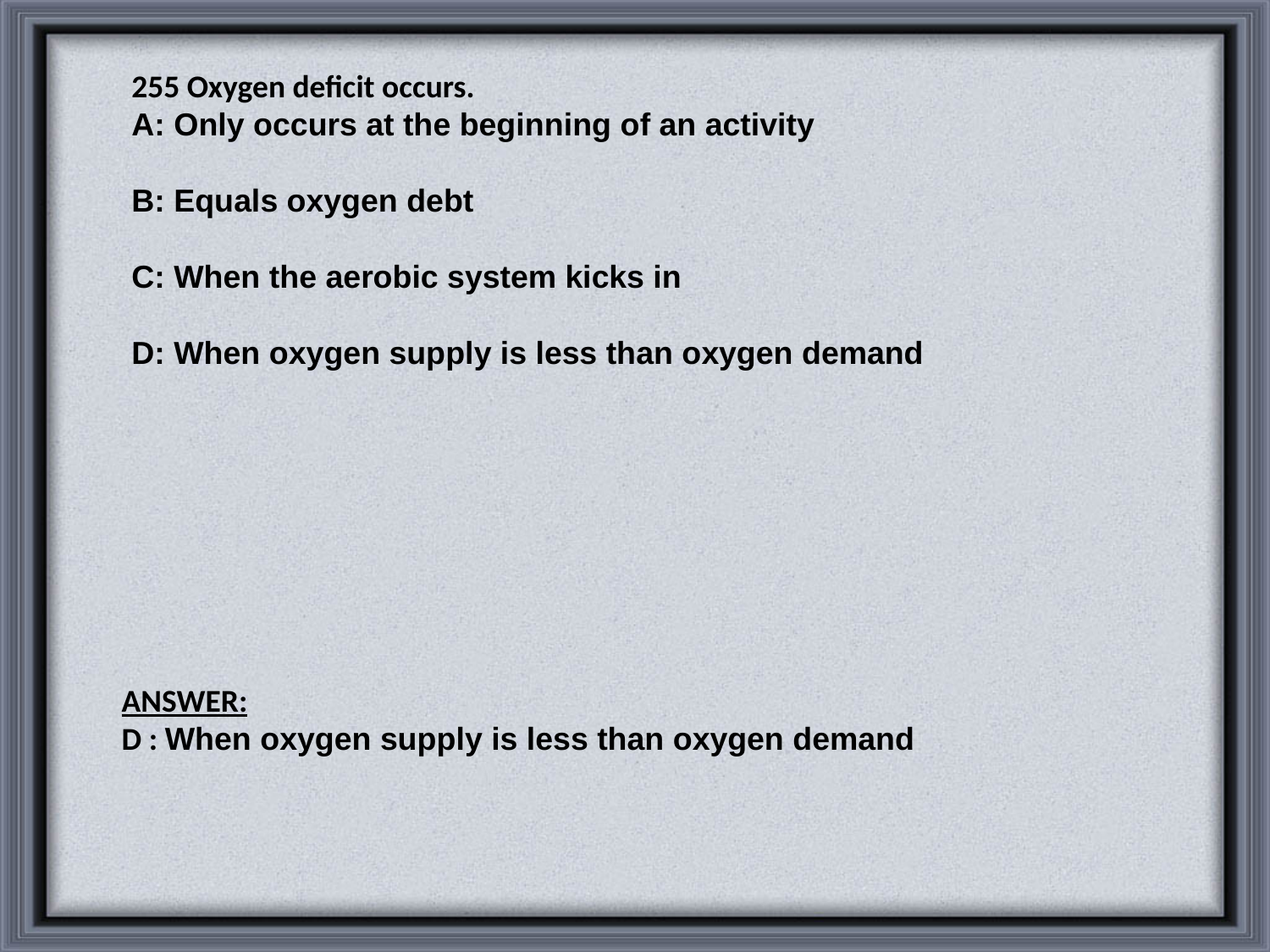

255 Oxygen deficit occurs.
A: Only occurs at the beginning of an activity

B: Equals oxygen debt

C: When the aerobic system kicks in

D: When oxygen supply is less than oxygen demand

ANSWER:
D : When oxygen supply is less than oxygen demand